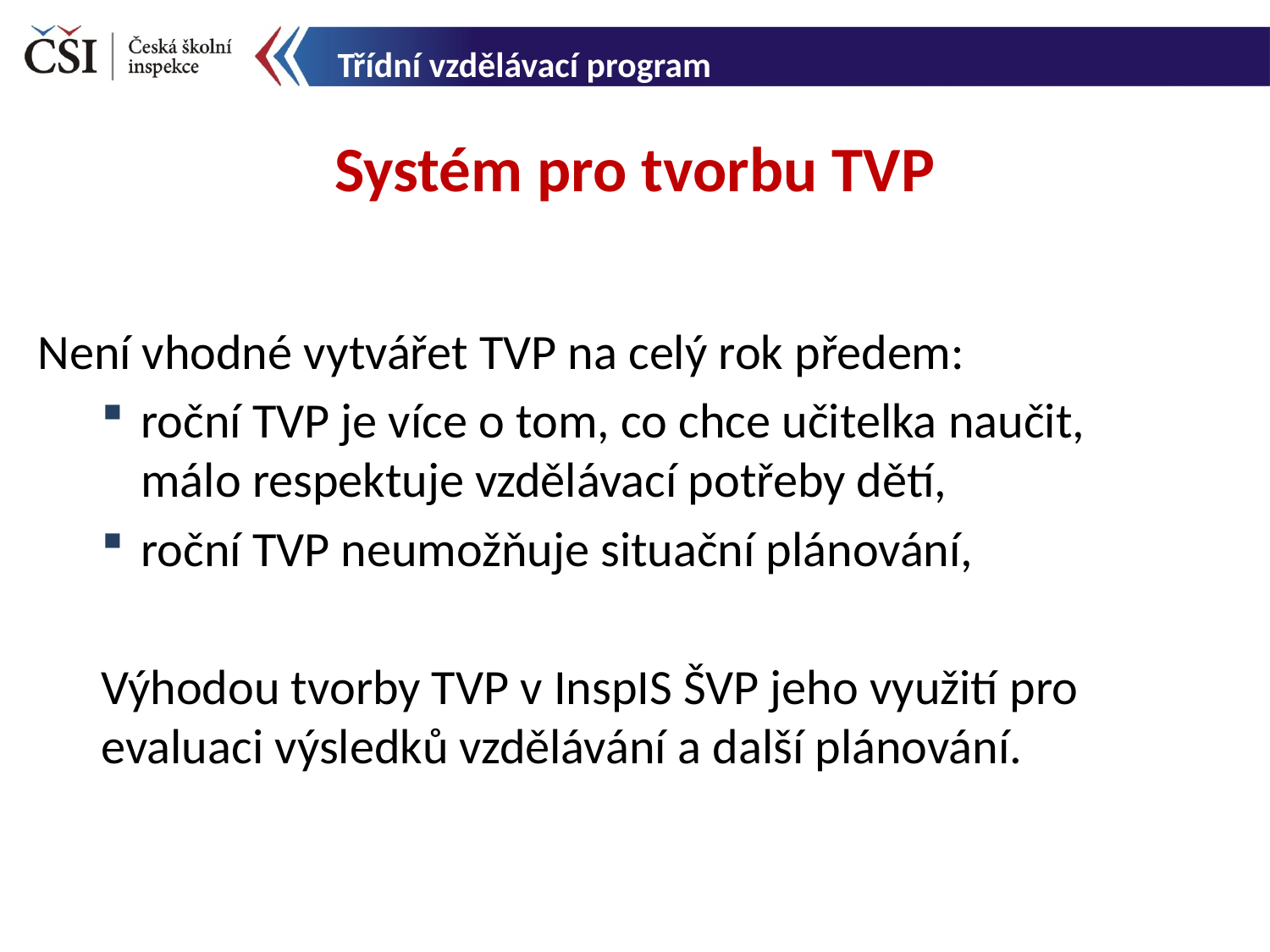

Třídní vzdělávací program
Systém pro tvorbu TVP
Není vhodné vytvářet TVP na celý rok předem:
roční TVP je více o tom, co chce učitelka naučit,
málo respektuje vzdělávací potřeby dětí,
roční TVP neumožňuje situační plánování,

Výhodou tvorby TVP v InspIS ŠVP jeho využití pro evaluaci výsledků vzdělávání a další plánování.